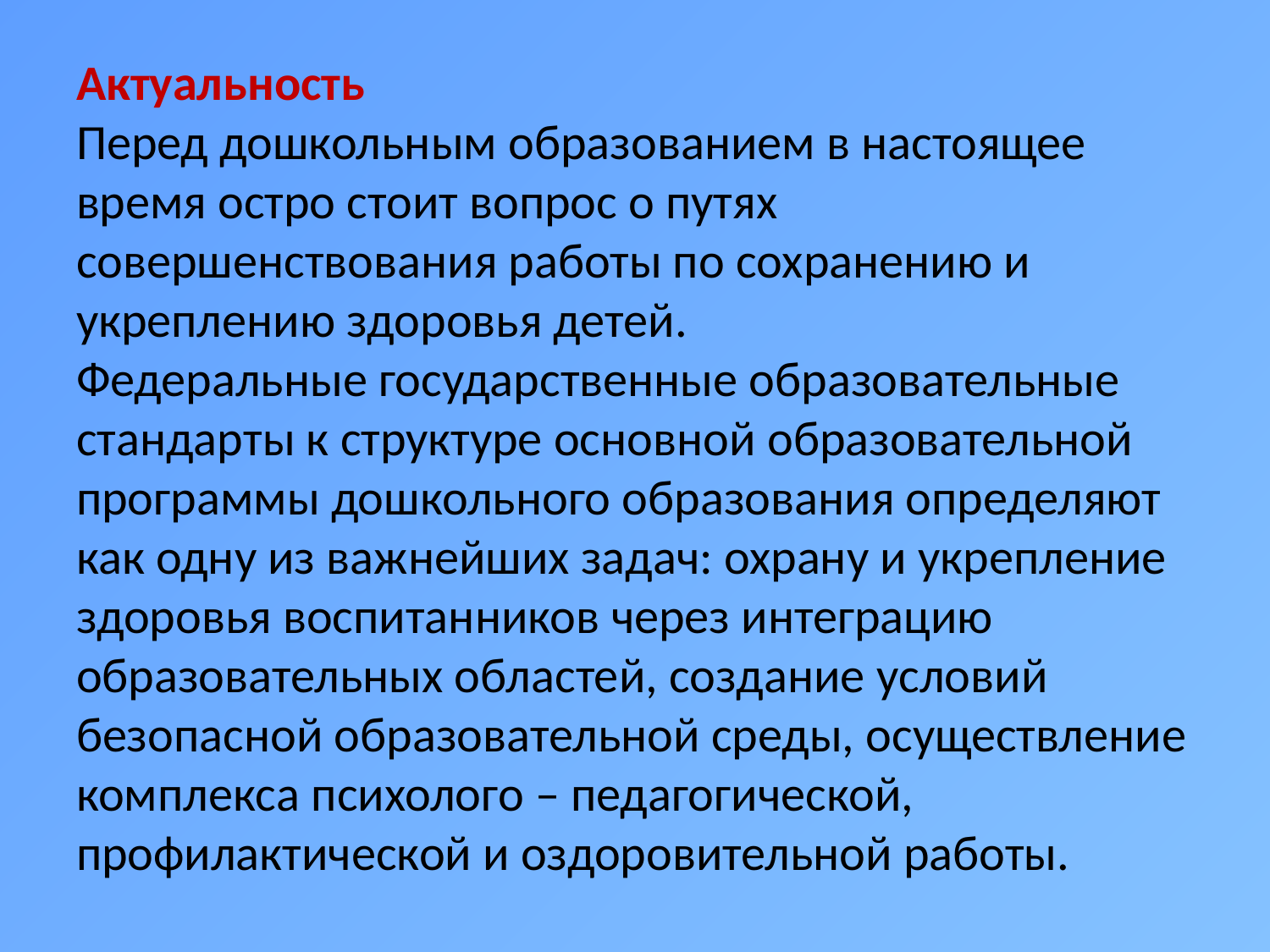

# Актуальность Перед дошкольным образованием в настоящее время остро стоит вопрос о путях совершенствования работы по сохранению и укреплению здоровья детей.   Федеральные государственные образовательные стандарты к структуре основной образовательной программы дошкольного образования определяют как одну из важнейших задач: охрану и укрепление здоровья воспитанников через интеграцию образовательных областей, создание условий безопасной образовательной среды, осуществление комплекса психолого – педагогической, профилактической и оздоровительной работы.